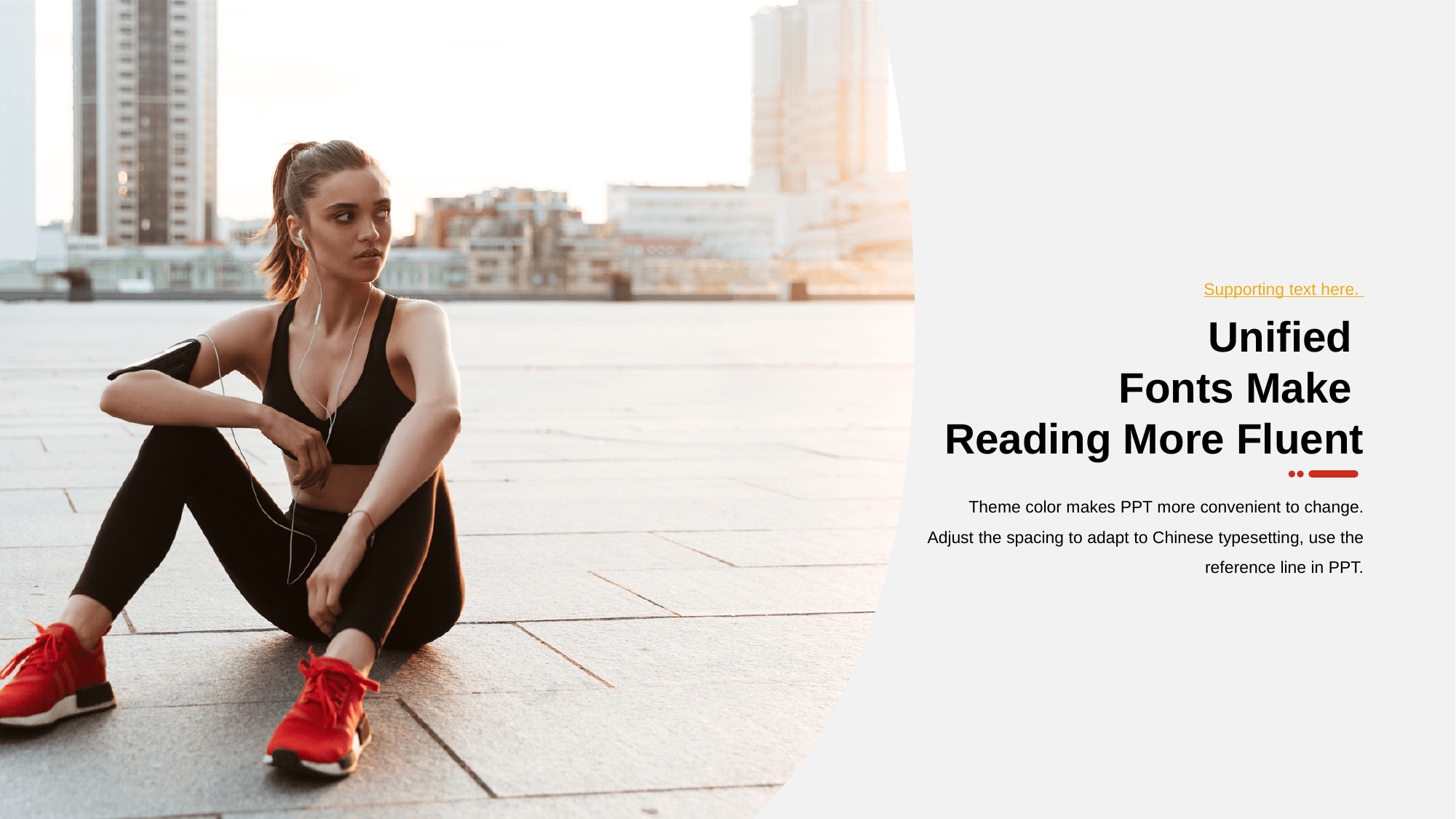

#
Supporting text here.
Unified
Fonts Make
Reading More Fluent
Theme color makes PPT more convenient to change.
Adjust the spacing to adapt to Chinese typesetting, use the reference line in PPT.